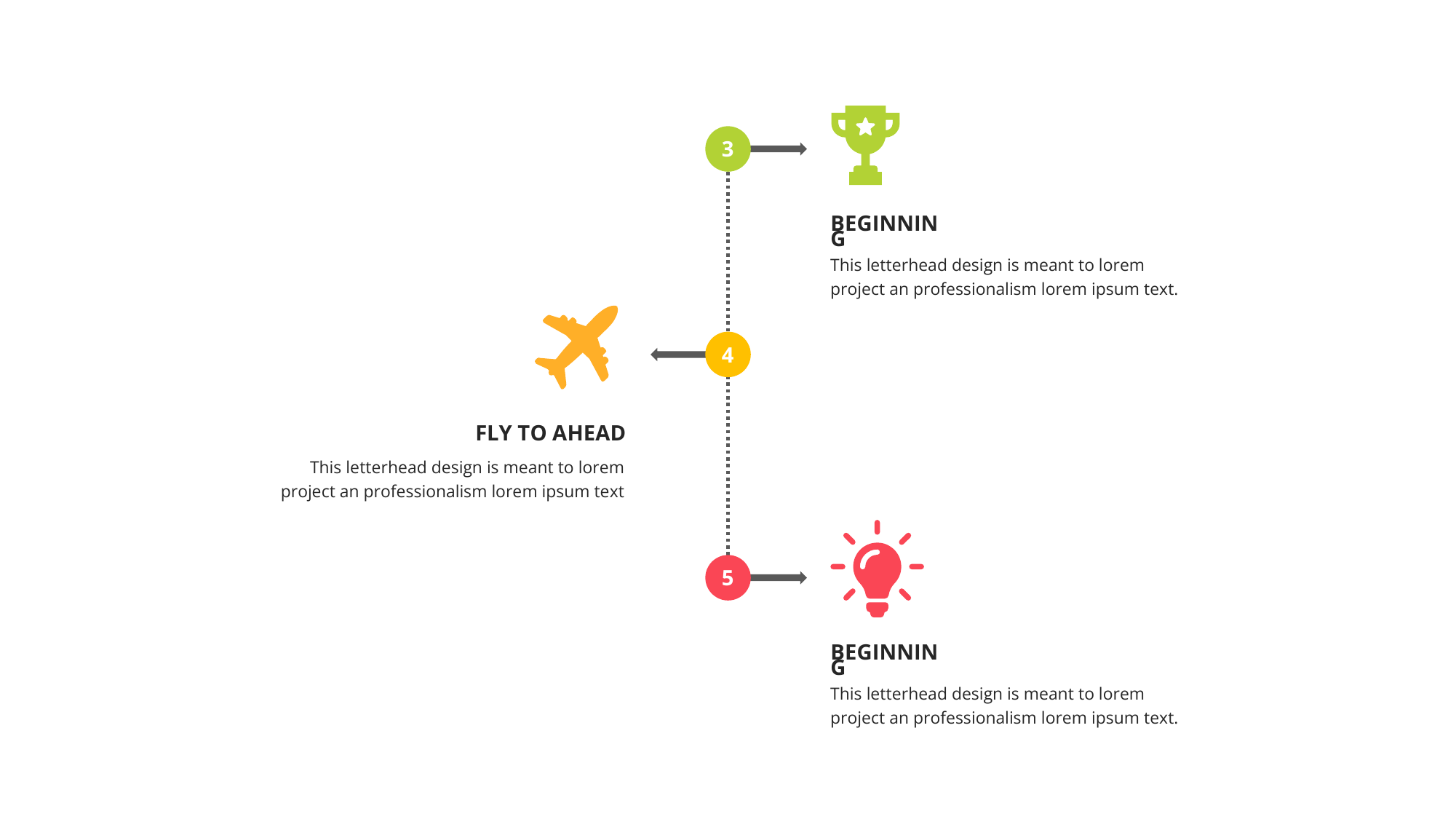

3

BEGINNING
This letterhead design is meant to lorem project an professionalism lorem ipsum text.

4

FLY TO AHEAD
This letterhead design is meant to lorem project an professionalism lorem ipsum text

5

BEGINNING
This letterhead design is meant to lorem project an professionalism lorem ipsum text.